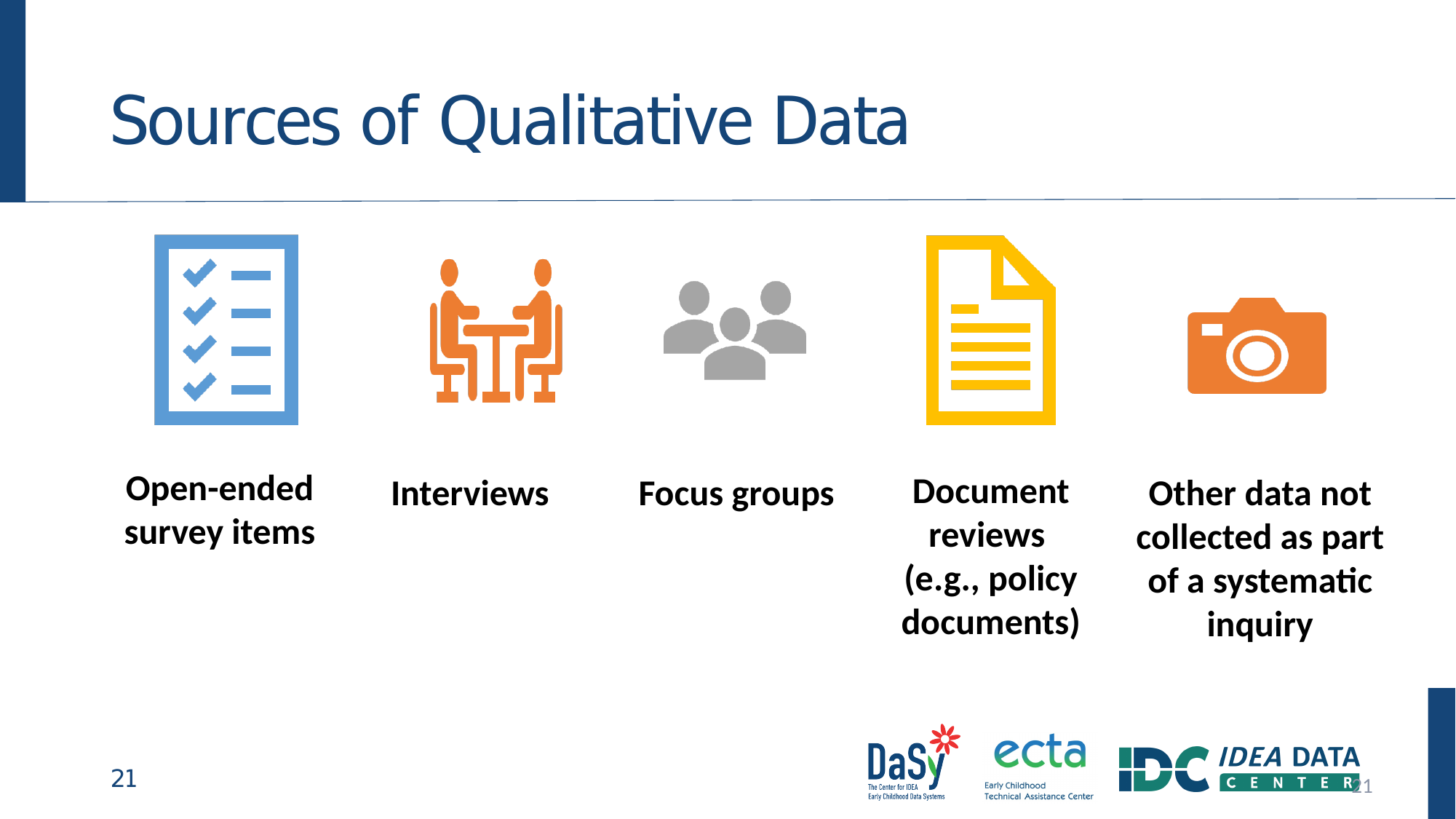

# Sources of Qualitative Data

Document reviews
(e.g., policy documents)

Open-ended survey items
Interviews
Focus groups
Other data not collected as part of a systematic inquiry
21